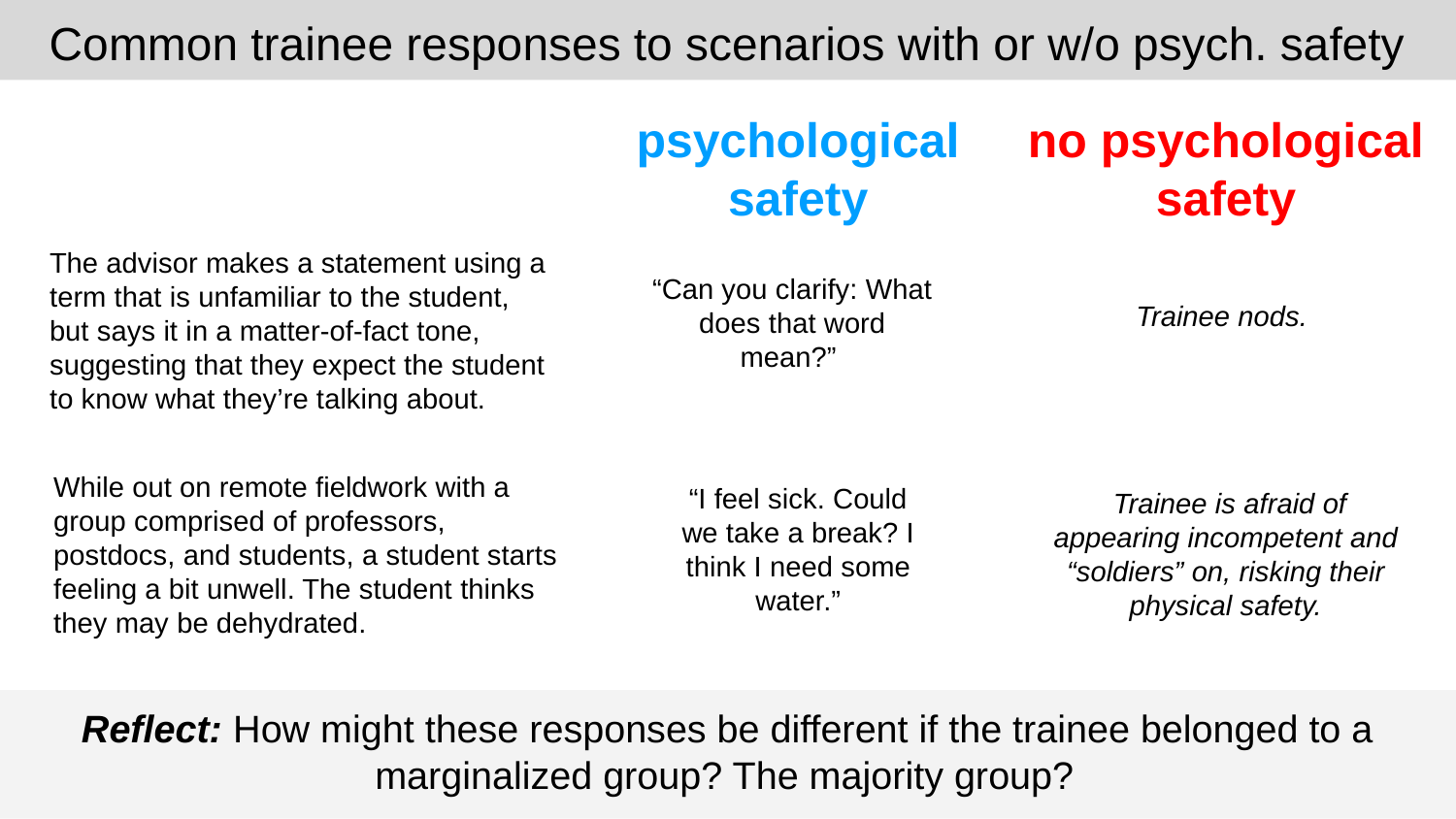

Common trainee responses to scenarios with or w/o psych. safety
psychological
safety
no psychological
safety
The advisor makes a statement using a term that is unfamiliar to the student, but says it in a matter-of-fact tone, suggesting that they expect the student to know what they’re talking about.
“Can you clarify: What does that word mean?”
Trainee nods.

While out on remote fieldwork with a group comprised of professors, postdocs, and students, a student starts feeling a bit unwell. The student thinks they may be dehydrated.
“I feel sick. Could we take a break? I think I need some water.”
 Trainee is afraid of appearing incompetent and “soldiers” on, risking their physical safety.
Reflect: How might these responses be different if the trainee belonged to a marginalized group? The majority group?
63